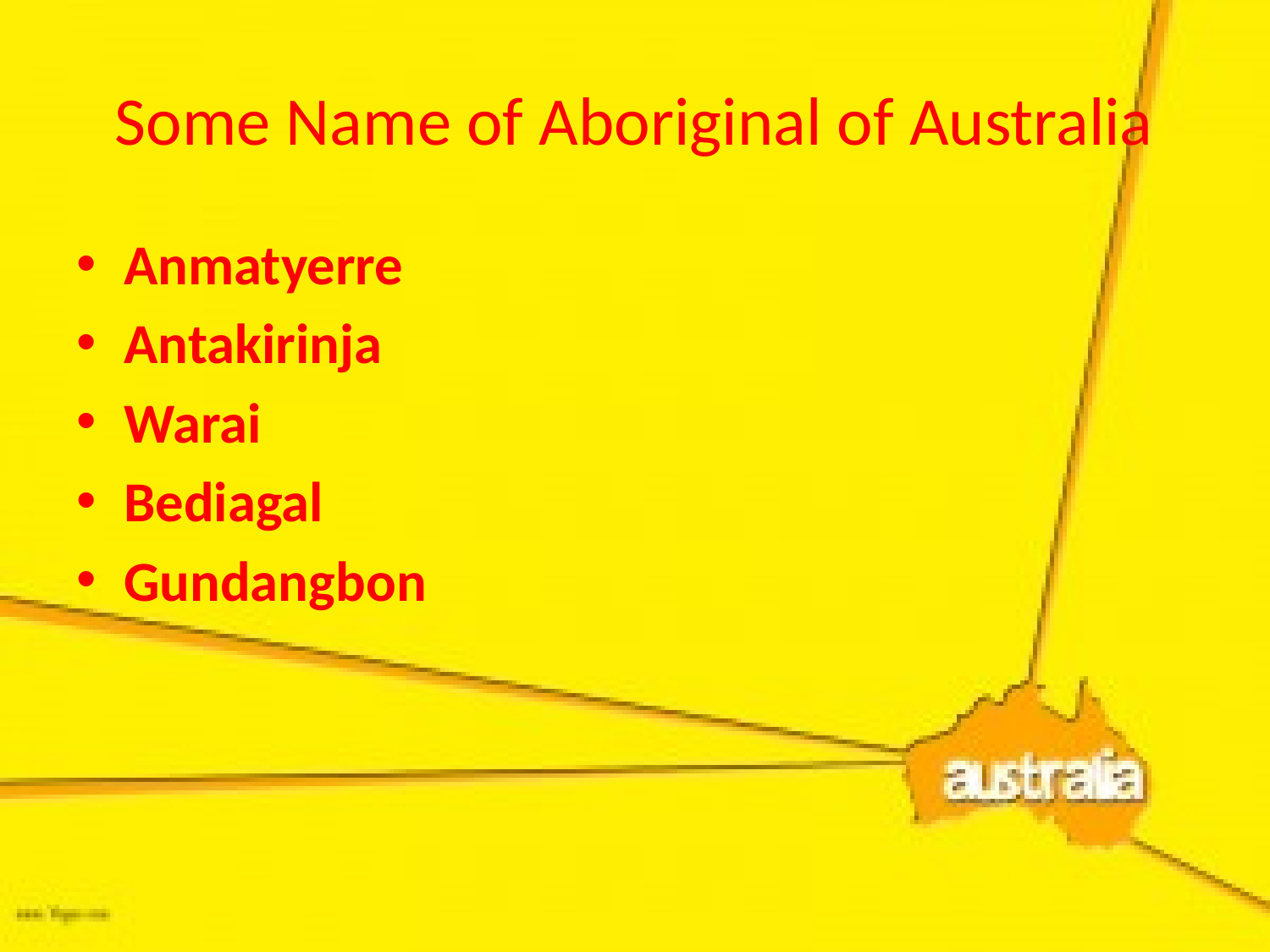

# Some Name of Aboriginal of Australia
Anmatyerre
Antakirinja
Warai
Bediagal
Gundangbon